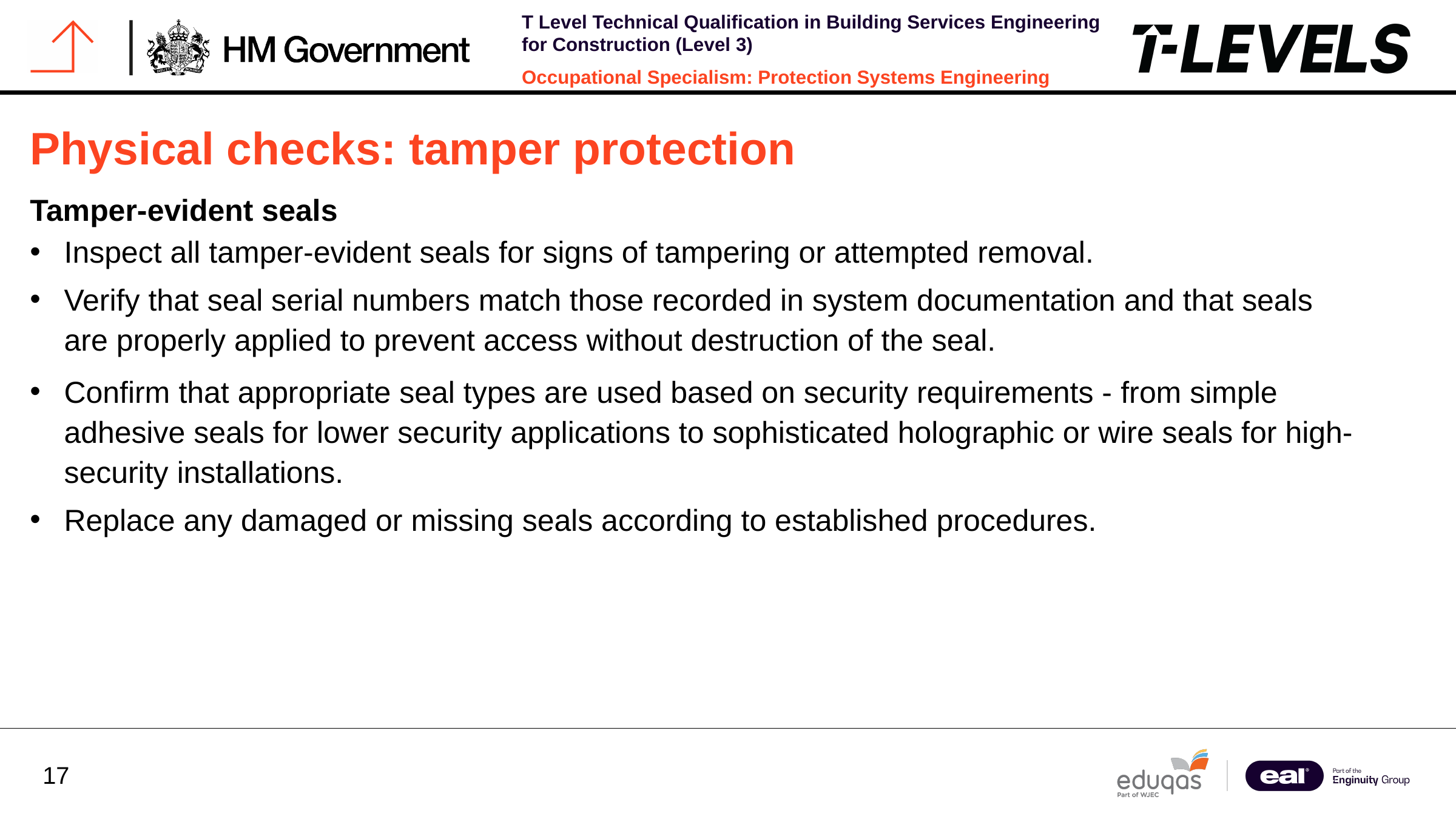

Physical checks: tamper protection
Tamper-evident seals
Inspect all tamper-evident seals for signs of tampering or attempted removal.
Verify that seal serial numbers match those recorded in system documentation and that seals are properly applied to prevent access without destruction of the seal.
Confirm that appropriate seal types are used based on security requirements - from simple adhesive seals for lower security applications to sophisticated holographic or wire seals for high-security installations.
Replace any damaged or missing seals according to established procedures.